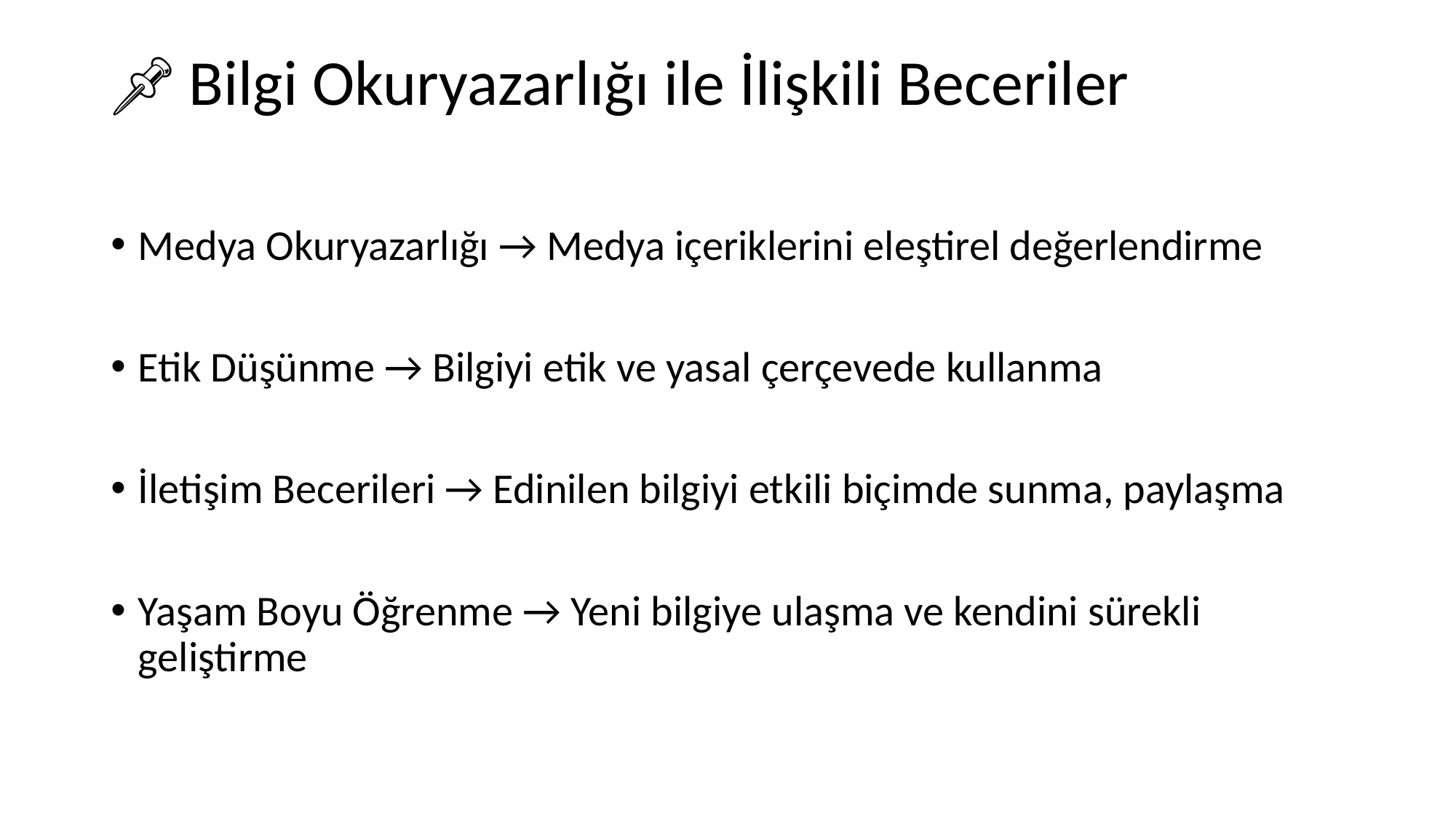

# 📌 Bilgi Okuryazarlığı ile İlişkili Beceriler
Medya Okuryazarlığı → Medya içeriklerini eleştirel değerlendirme

Etik Düşünme → Bilgiyi etik ve yasal çerçevede kullanma

İletişim Becerileri → Edinilen bilgiyi etkili biçimde sunma, paylaşma

Yaşam Boyu Öğrenme → Yeni bilgiye ulaşma ve kendini sürekli geliştirme